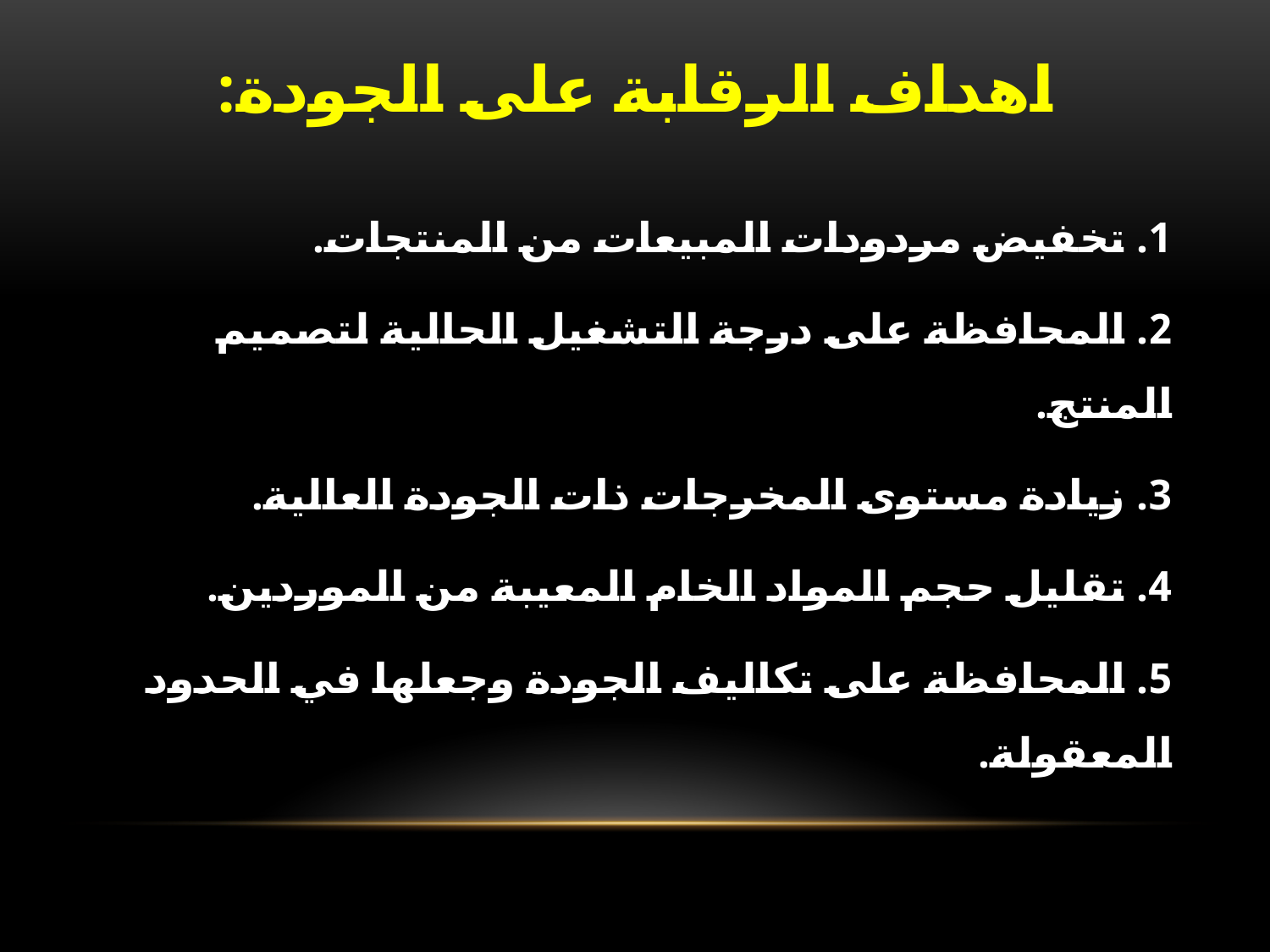

# اهداف الرقابة على الجودة:
1. تخفيض مردودات المبيعات من المنتجات.
2. المحافظة على درجة التشغيل الحالية لتصميم المنتج.
3. زيادة مستوى المخرجات ذات الجودة العالية.
4. تقليل حجم المواد الخام المعيبة من الموردين.
5. المحافظة على تكاليف الجودة وجعلها في الحدود المعقولة.